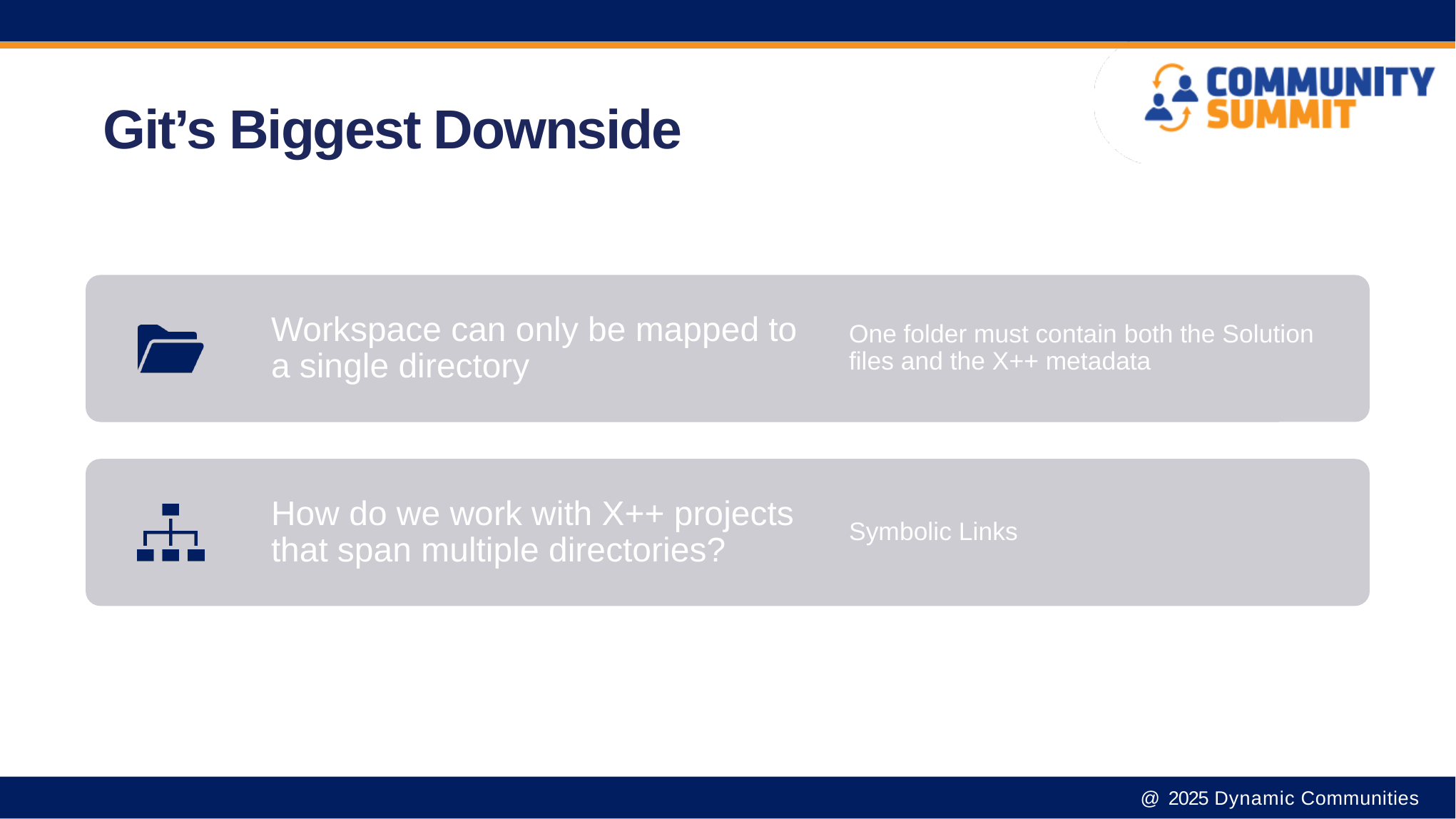

# Git’s Biggest Downside
Workspace can only be mapped to a single directory
One folder must contain both the Solution files and the X++ metadata
How do we work with X++ projects that span multiple directories?
Symbolic Links